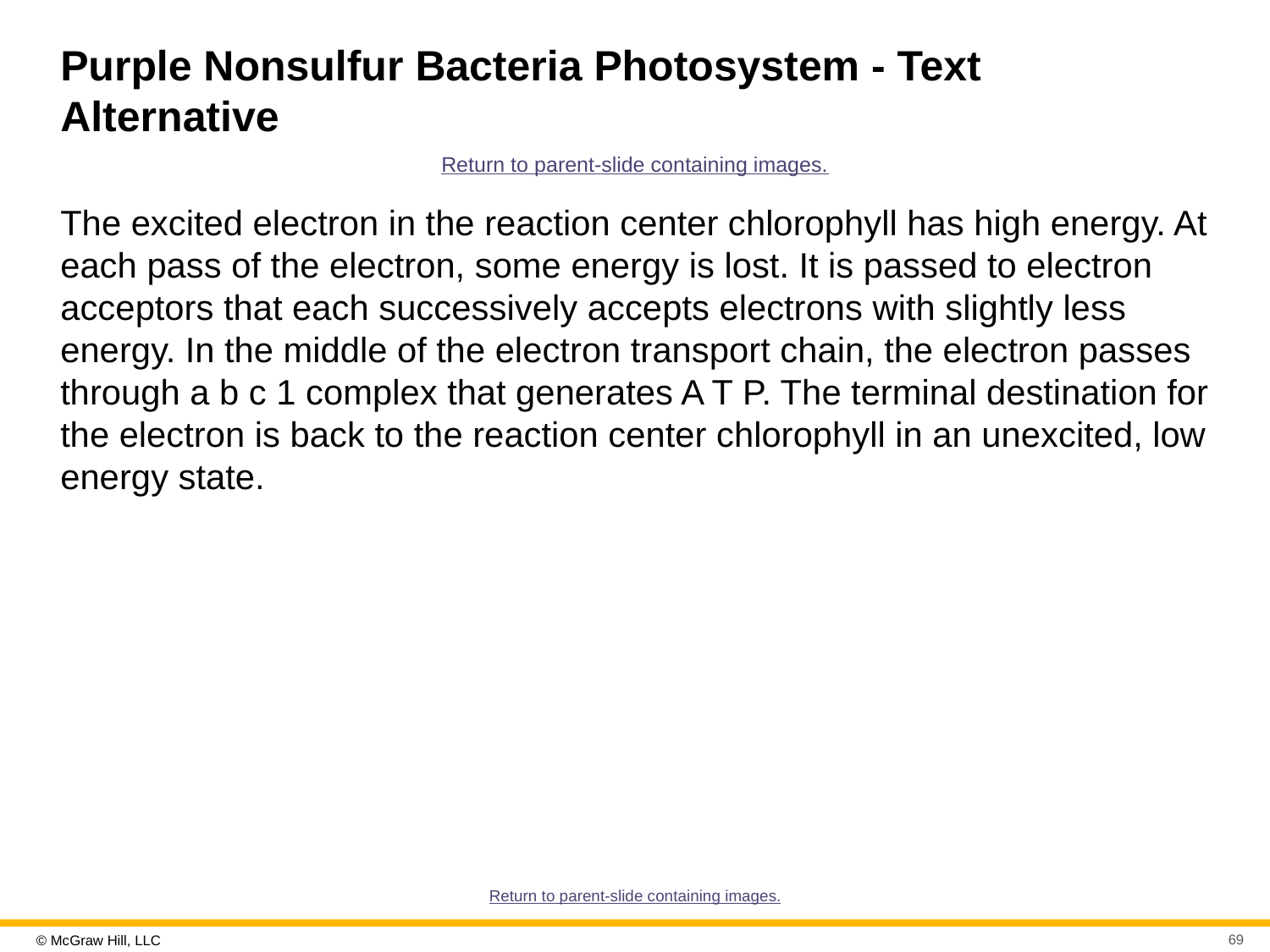

# Purple Nonsulfur Bacteria Photosystem - Text Alternative
Return to parent-slide containing images.
The excited electron in the reaction center chlorophyll has high energy. At each pass of the electron, some energy is lost. It is passed to electron acceptors that each successively accepts electrons with slightly less energy. In the middle of the electron transport chain, the electron passes through a b c 1 complex that generates A T P. The terminal destination for the electron is back to the reaction center chlorophyll in an unexcited, low energy state.
Return to parent-slide containing images.
69